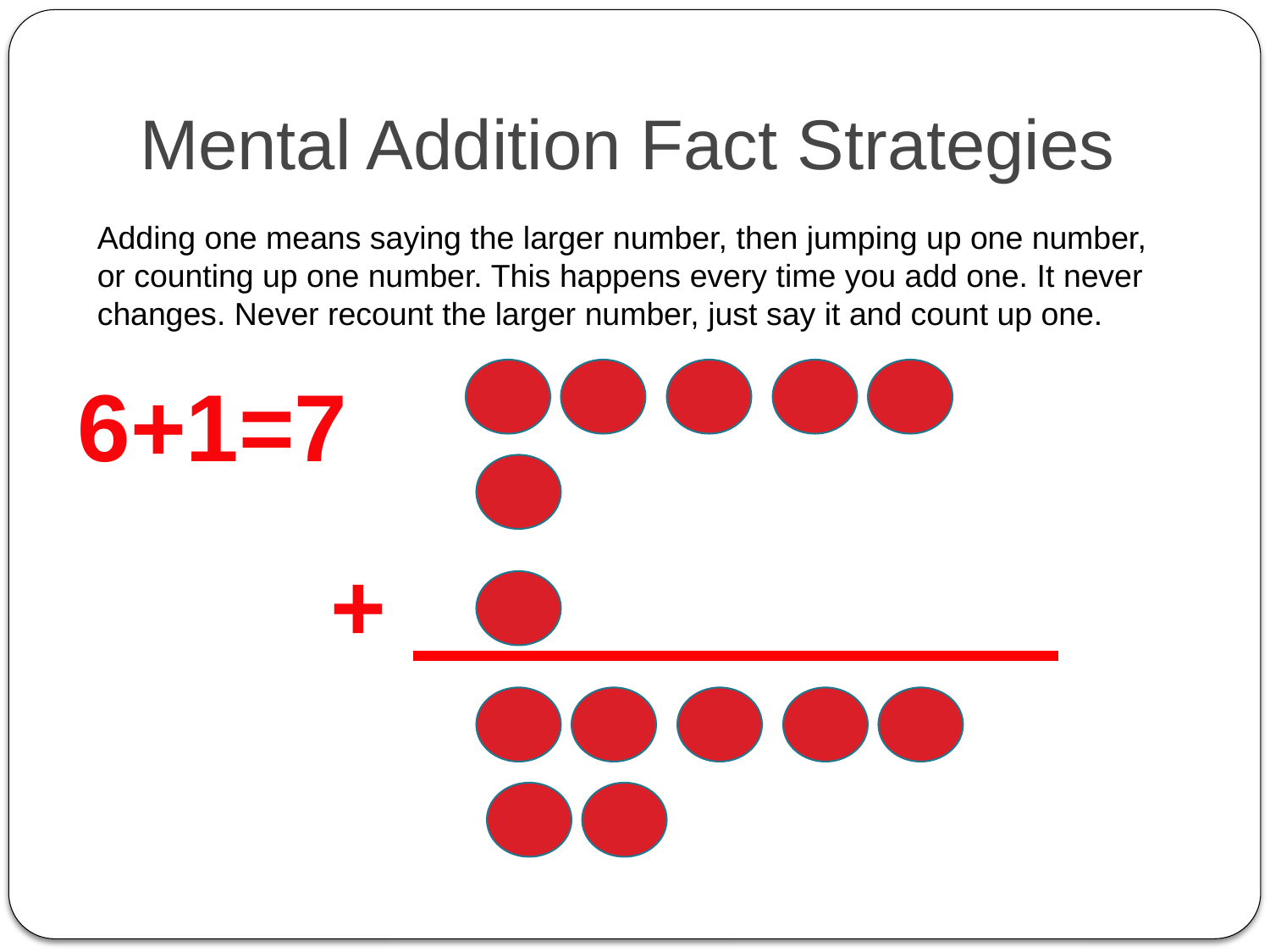

# Mental Addition Fact Strategies
Adding one means saying the larger number, then jumping up one number, or counting up one number. This happens every time you add one. It never changes. Never recount the larger number, just say it and count up one.
6+1=7

+